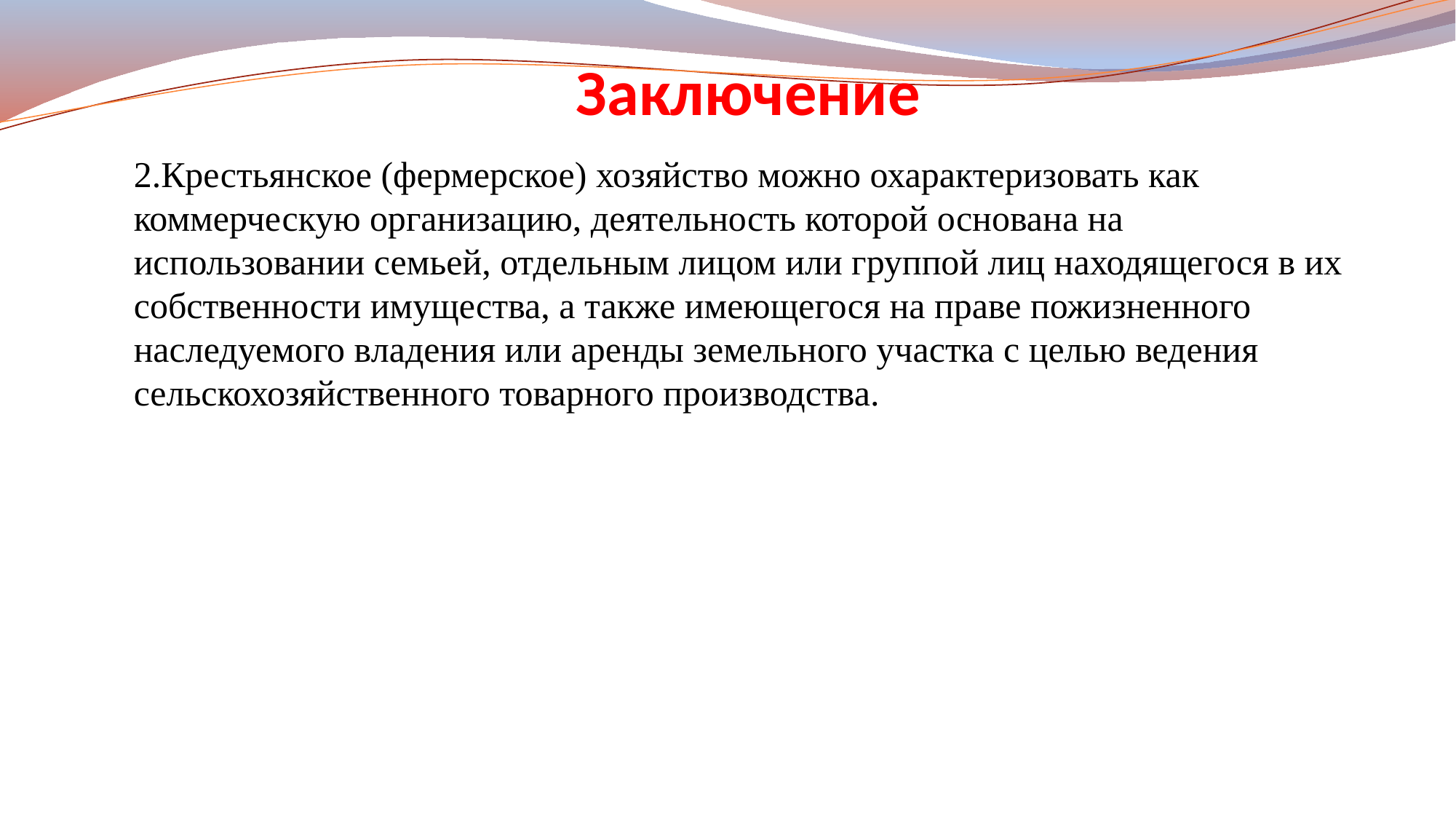

Заключение
2.Крестьянское (фермерское) хозяйство можно охарактеризовать как коммерческую организацию, деятельность которой основана на использовании семьей, отдельным лицом или группой лиц находящегося в их собственности имущества, а также имеющегося на праве пожизненного наследуемого владения или аренды земельного участка с целью ведения сельскохозяйственного товарного производства.